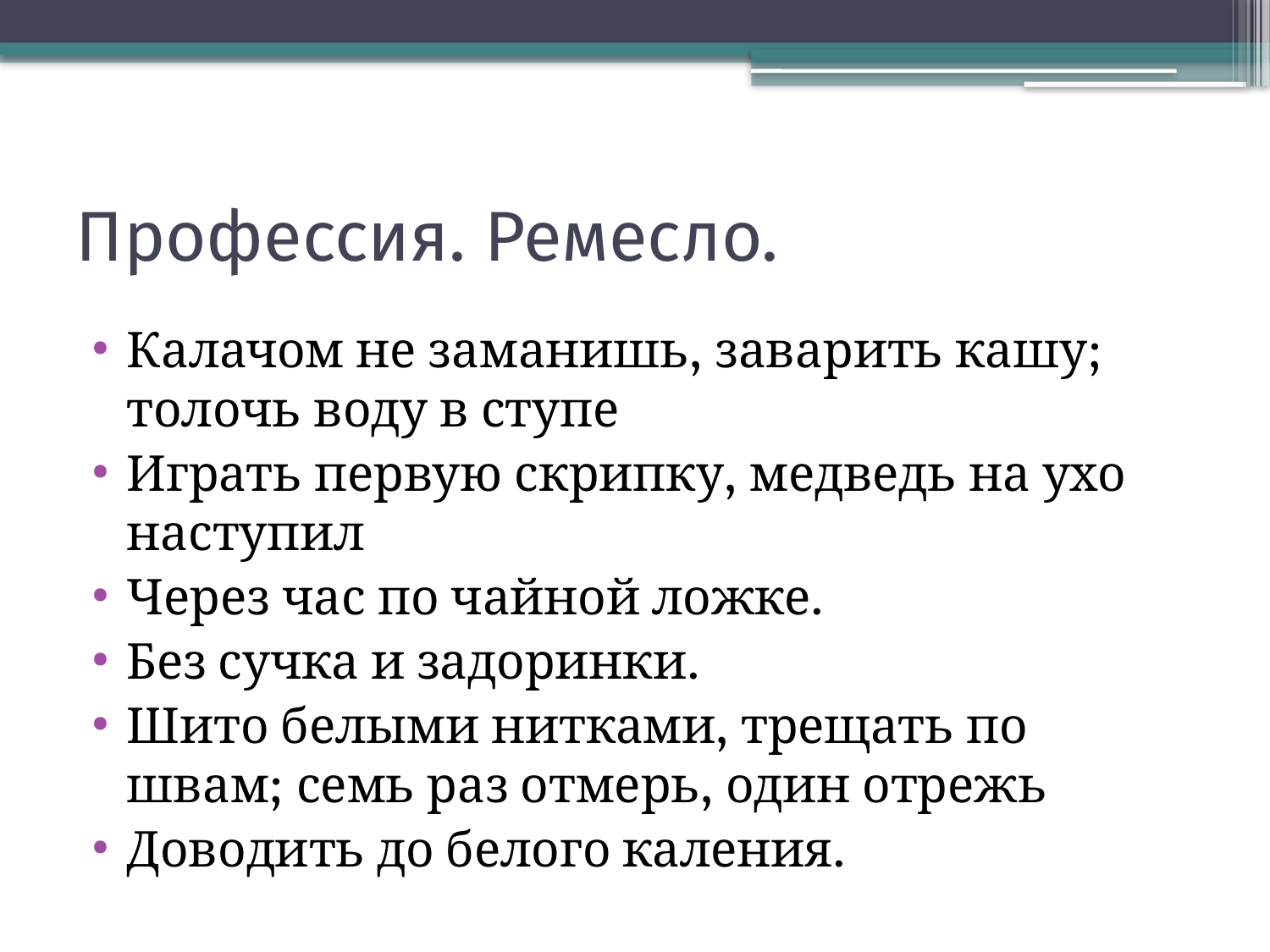

# Профессия. Ремесло.
Калачом не заманишь, заварить кашу; толочь воду в ступе
Играть первую скрипку, медведь на ухо наступил
Через час по чайной ложке.
Без сучка и задоринки.
Шито белыми нитками, трещать по швам; семь раз отмерь, один отрежь
Доводить до белого каления.